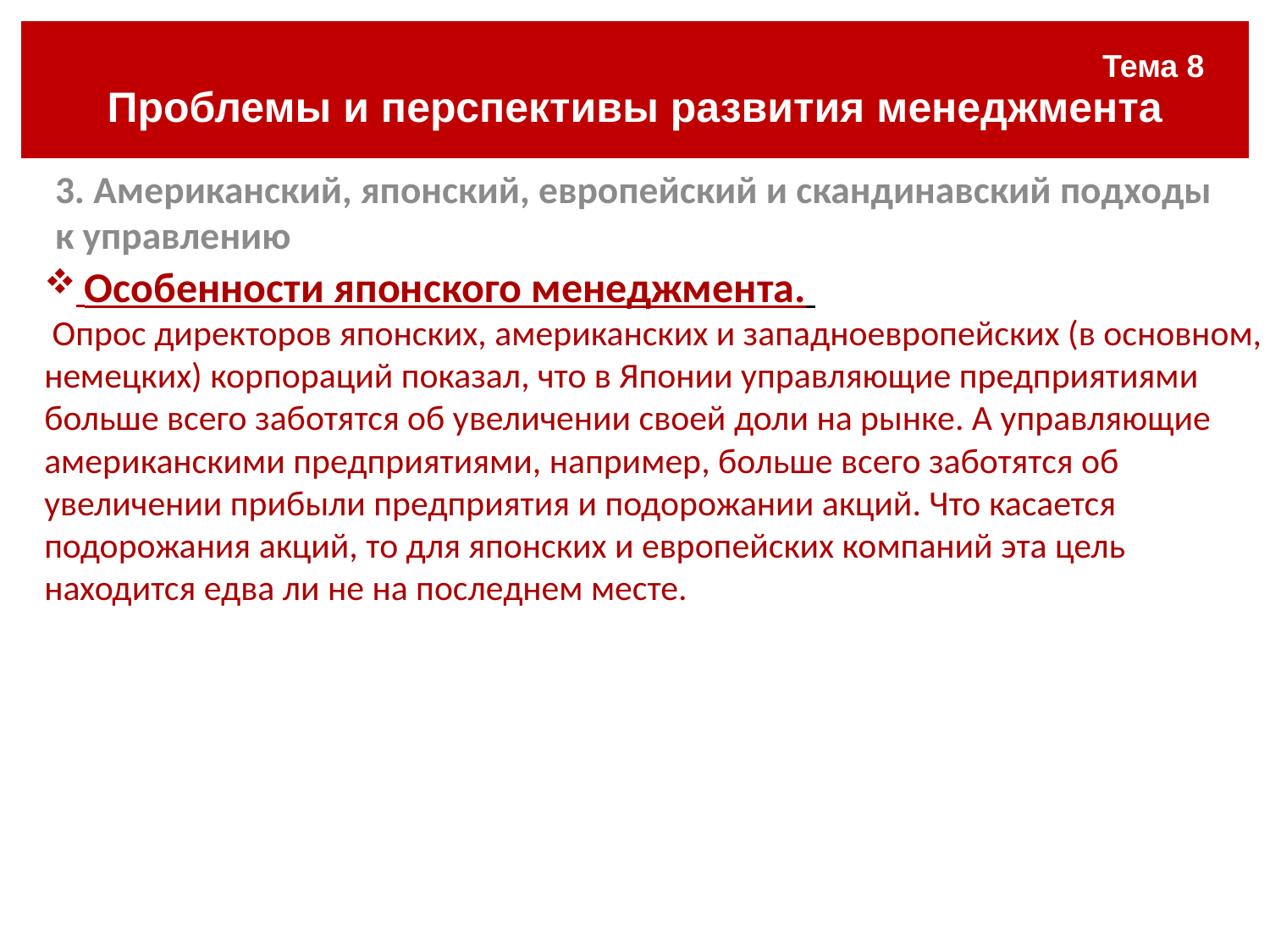

| Тема 8 Проблемы и перспективы развития менеджмента |
| --- |
#
3. Американский, японский, европейский и скандинавский подходы к управлению

 Особенности японского менеджмента.
 Опрос директоров японских, американских и западноевропейских (в основном, немецких) корпораций показал, что в Японии управляющие предприятиями больше всего заботятся об увеличении своей доли на рынке. А управляющие американскими предприятиями, например, больше всего заботятся об увеличении прибыли предприятия и подорожании акций. Что касается подорожания акций, то для японских и европейских компаний эта цель находится едва ли не на последнем месте.